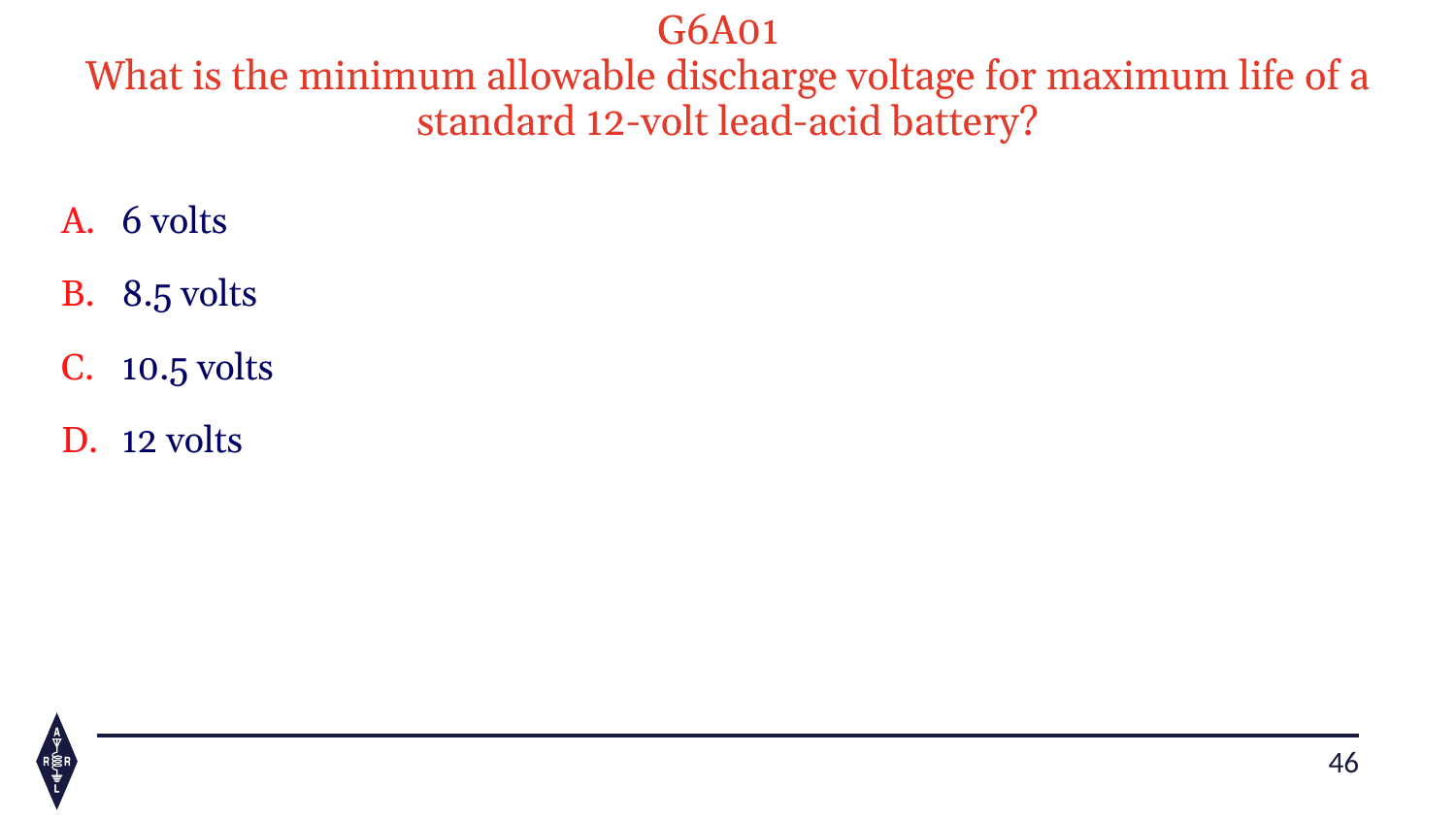

G6A01
What is the minimum allowable discharge voltage for maximum life of a standard 12-volt lead-acid battery?
6 volts
8.5 volts
10.5 volts
12 volts
46